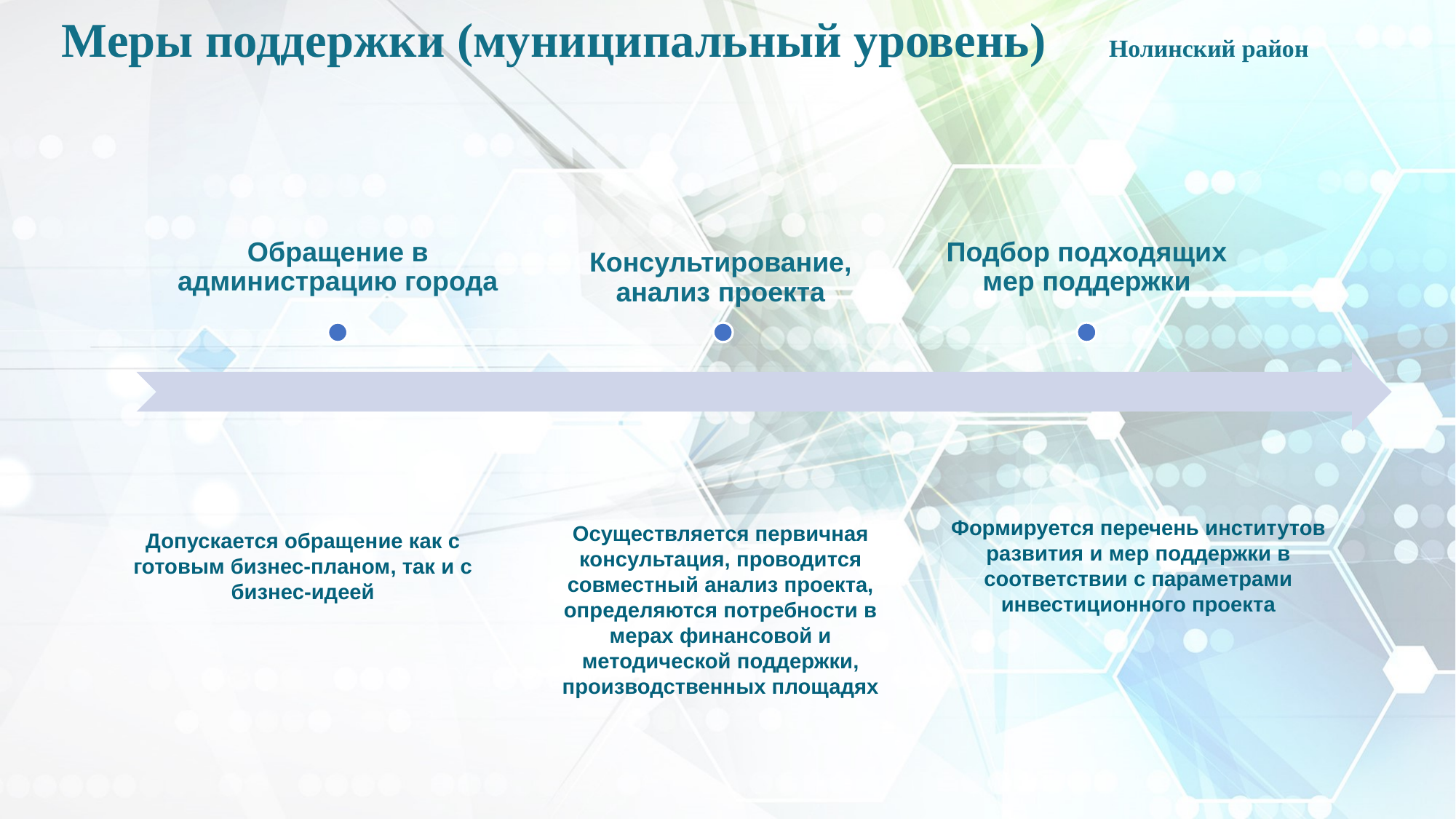

Меры поддержки (муниципальный уровень)
Нолинский район
Обращение в администрацию города
Консультирование, анализ проекта
Подбор подходящих мер поддержки
Формируется перечень институтов развития и мер поддержки в соответствии с параметрами инвестиционного проекта
Осуществляется первичная консультация, проводится совместный анализ проекта, определяются потребности в мерах финансовой и методической поддержки, производственных площадях
Допускается обращение как с готовым бизнес-планом, так и с бизнес-идеей